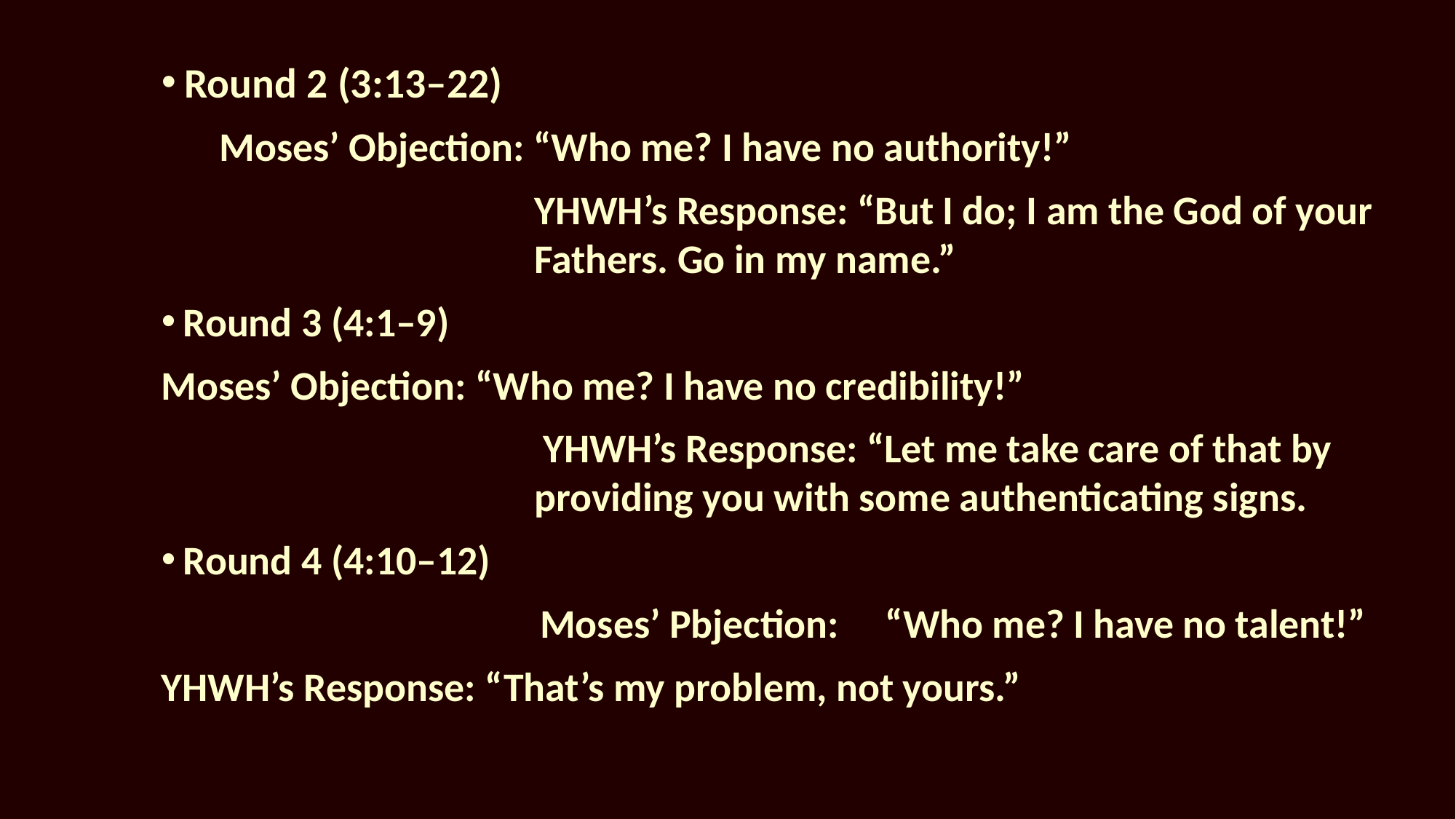

Round 2 (3:13–22)
Moses’ Objection: “Who me? I have no authority!”
	YHWH’s Response: “But I do; I am the God of your Fathers. Go in my name.”
	Round 3 (4:1–9)
			Moses’ Objection: “Who me? I have no credibility!”
			 YHWH’s Response: “Let me take care of that by providing you with some authenticating signs.
	Round 4 (4:10–12)
			Moses’ Pbjection: 	“Who me? I have no talent!”
		YHWH’s Response: “That’s my problem, not yours.”